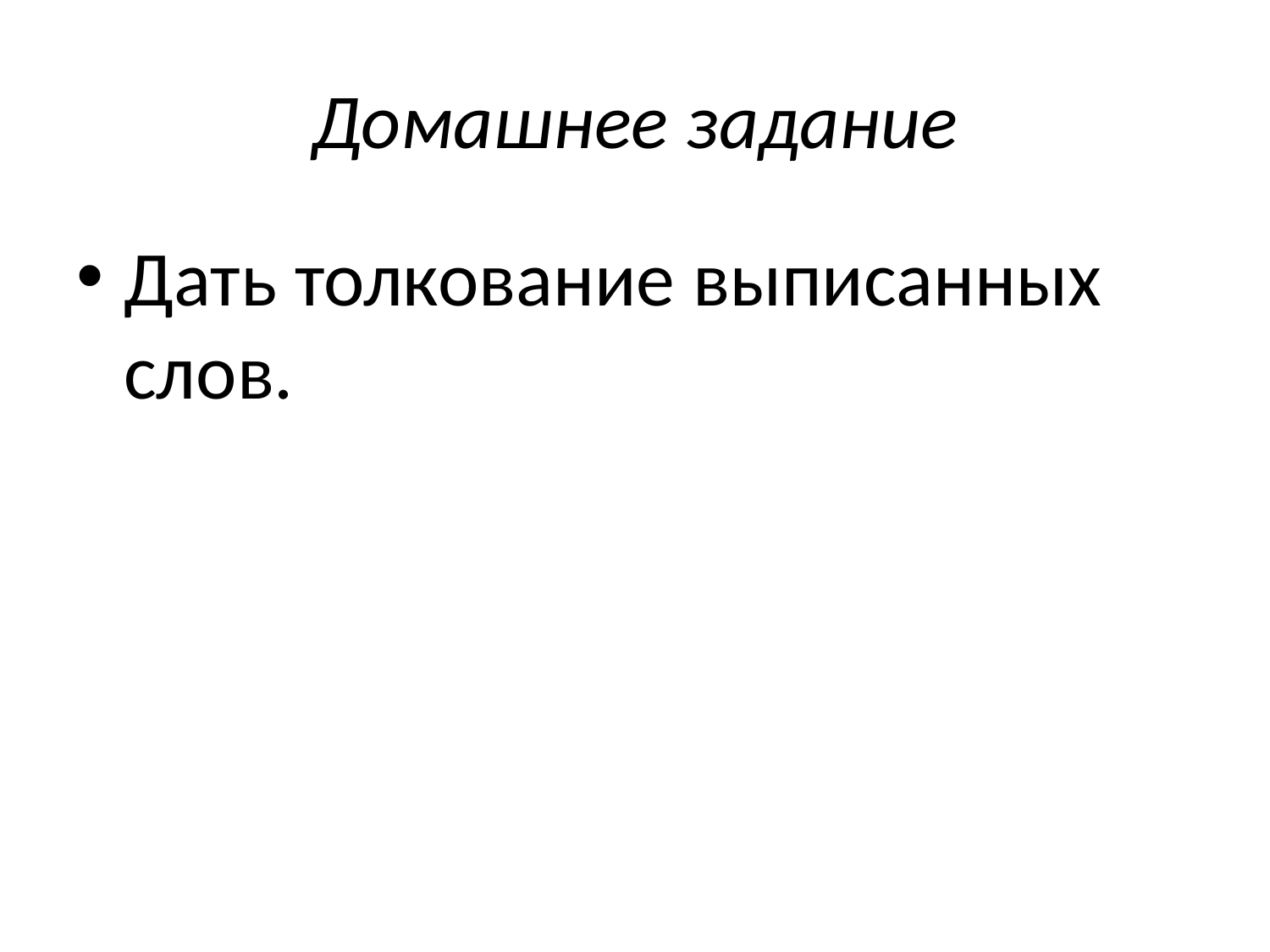

# Домашнее задание
Дать толкование выписанных слов.